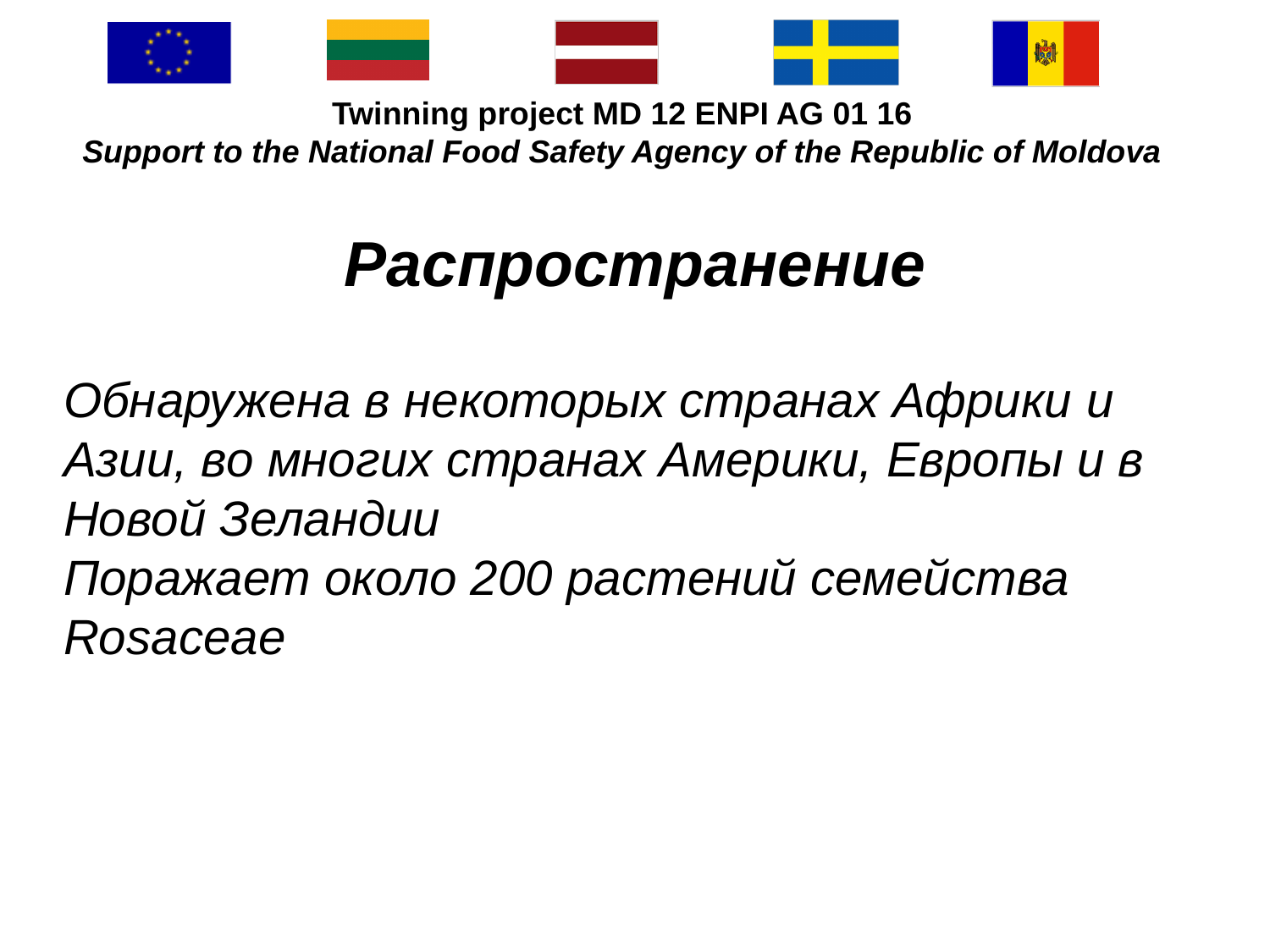

#
Распространение
Обнаружена в некоторых странах Африки и Азии, во многих странах Америки, Европы и в Новой Зеландии
Поражает около 200 растений семейства Rosaceae